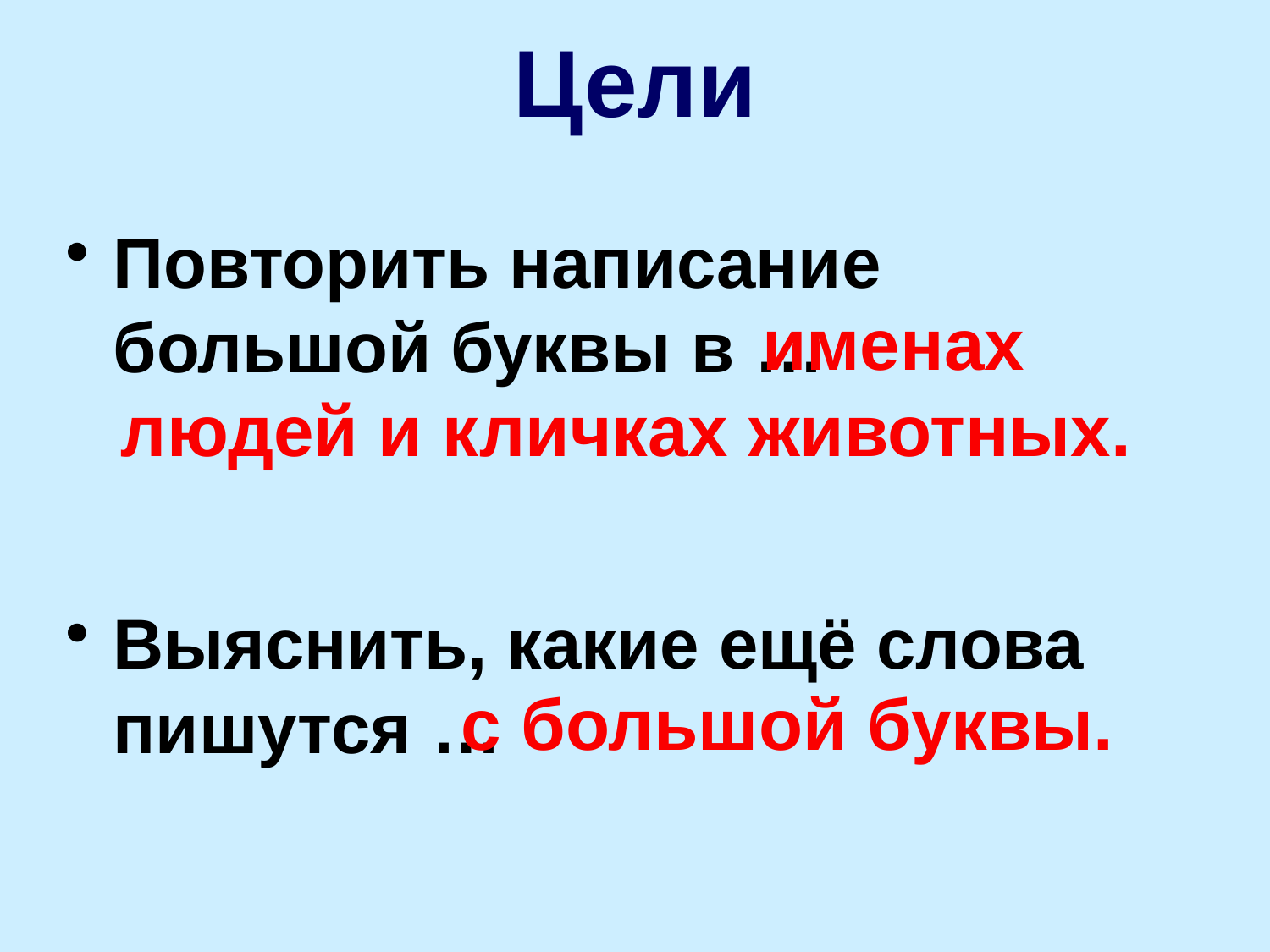

# Цели

                                   именах людей и кличках животных.

                    с большой буквы.
Повторить написание большой буквы в …

Выяснить, какие ещё слова пишутся …